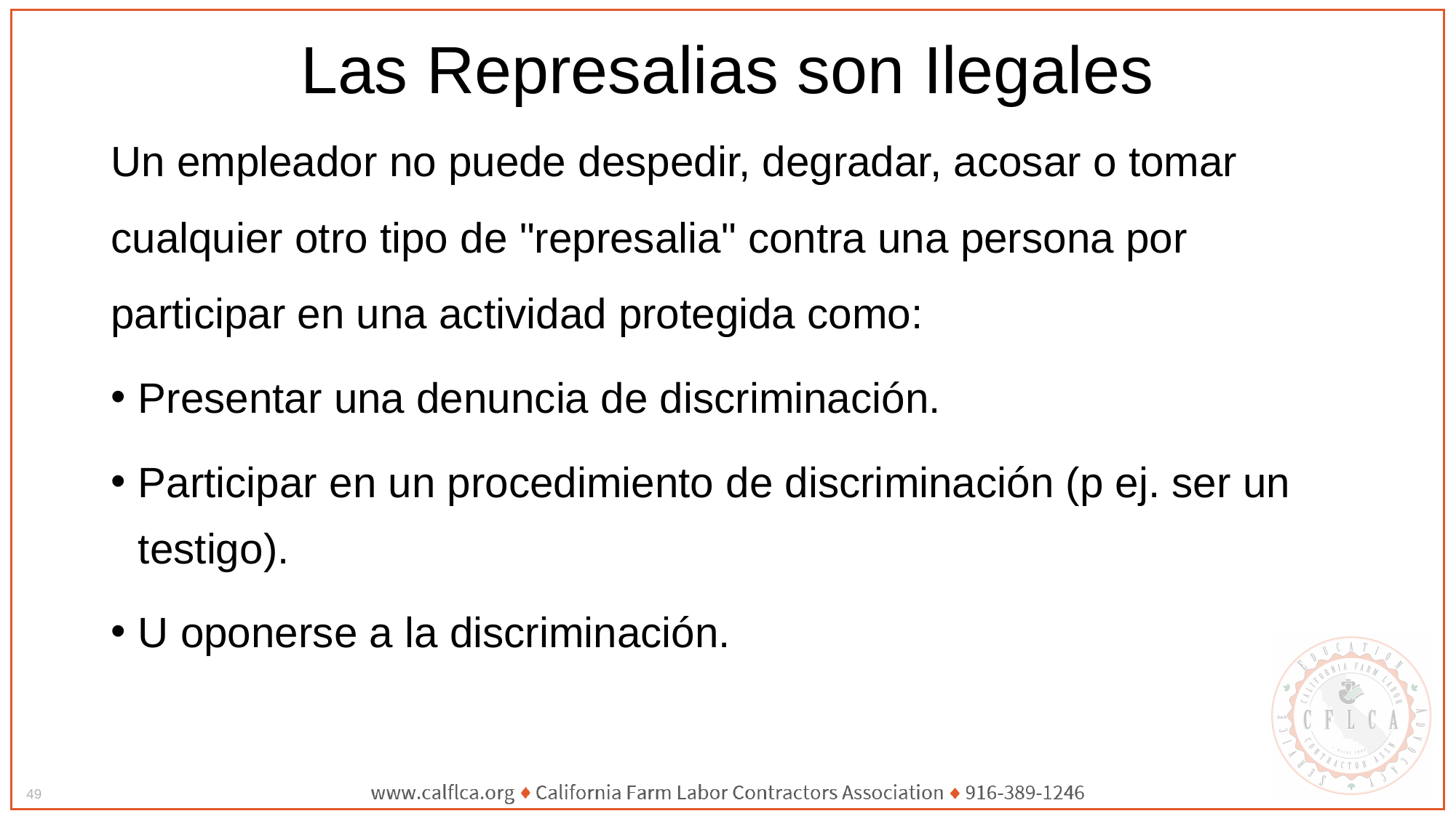

# Las Represalias son Ilegales
Un empleador no puede despedir, degradar, acosar o tomar cualquier otro tipo de "represalia" contra una persona por participar en una actividad protegida como:
Presentar una denuncia de discriminación.
Participar en un procedimiento de discriminación (p ej. ser un testigo).
U oponerse a la discriminación.
49